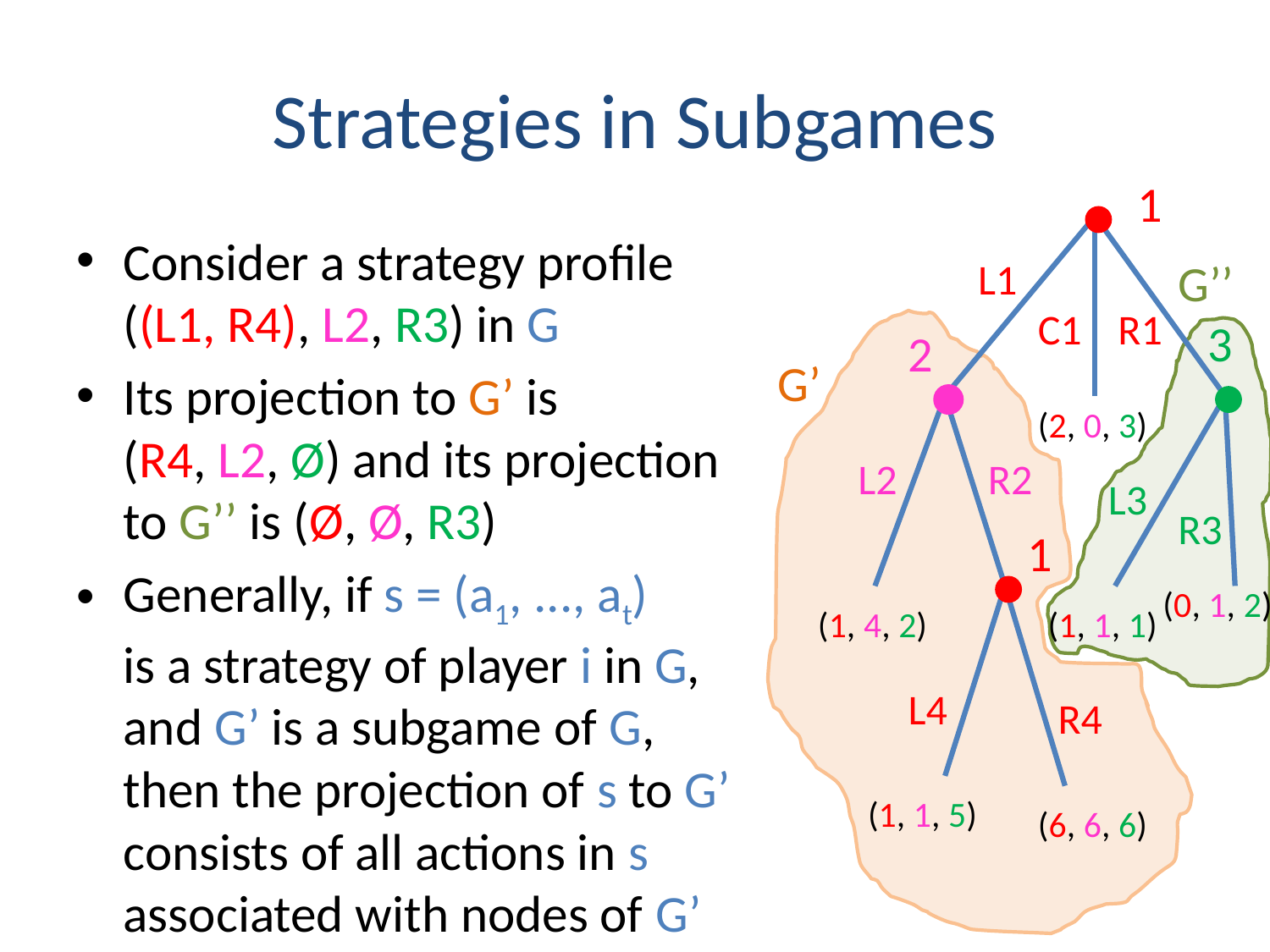

# Strategies in Subgames
1

3

(2, 0, 3)
(0, 1, 2)
Consider a strategy profile
((L1, R4), L2, R3) in G
Its projection to G’ is
(R4, L2, Ø) and its projection
to G’’ is (Ø, Ø, R3)
Generally, if s = (a1, ..., at)
is a strategy of player i in G,
and G’ is a subgame of G,
then the projection of s to G’
consists of all actions in s
associated with nodes of G’

L1
G’’
C1
R1

2

G’

L2
R2
L3
R3
1

(1, 4, 2)
(1, 1, 1)
L4
R4
(1, 1, 5)
(6, 6, 6)